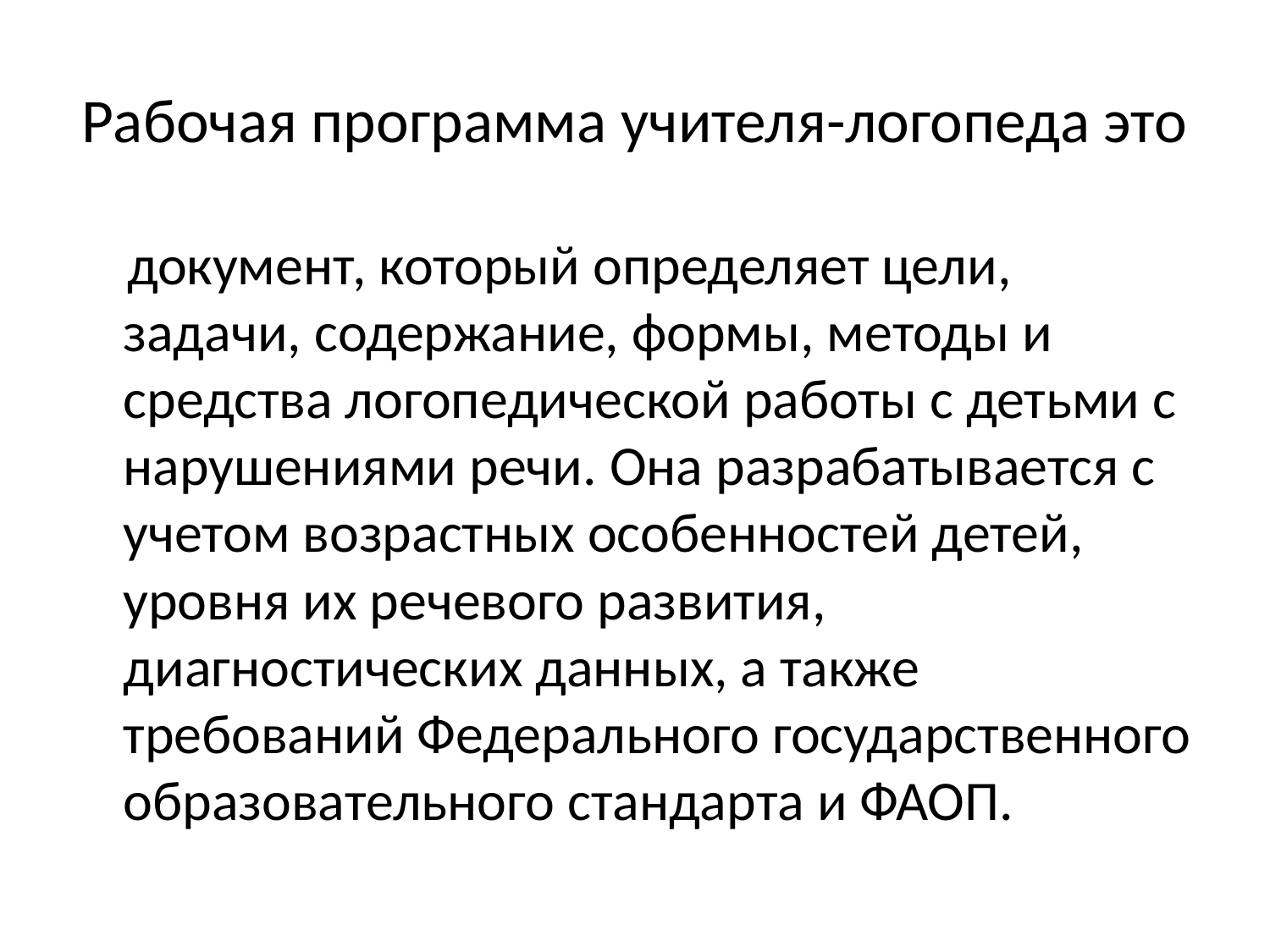

# Рабочая программа учителя-логопеда это
    документ, который определяет цели, задачи, содержание, формы, методы и средства логопедической работы с детьми с нарушениями речи. Она разрабатывается с учетом возрастных особенностей детей, уровня их речевого развития, диагностических данных, а также требований Федерального государственного образовательного стандарта и ФАОП.